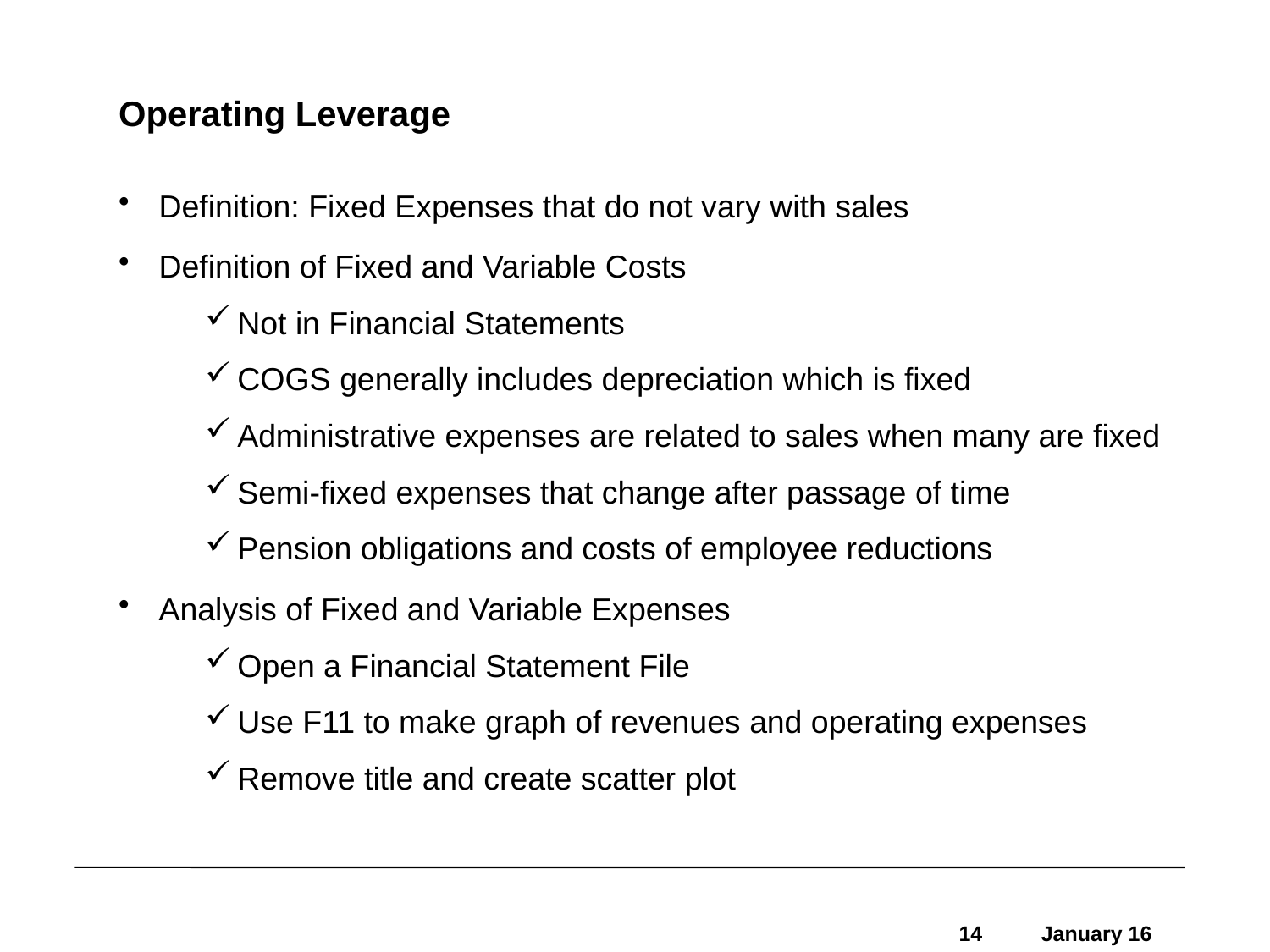

# Operating Leverage
Definition: Fixed Expenses that do not vary with sales
Definition of Fixed and Variable Costs
Not in Financial Statements
COGS generally includes depreciation which is fixed
Administrative expenses are related to sales when many are fixed
Semi-fixed expenses that change after passage of time
Pension obligations and costs of employee reductions
Analysis of Fixed and Variable Expenses
Open a Financial Statement File
Use F11 to make graph of revenues and operating expenses
Remove title and create scatter plot